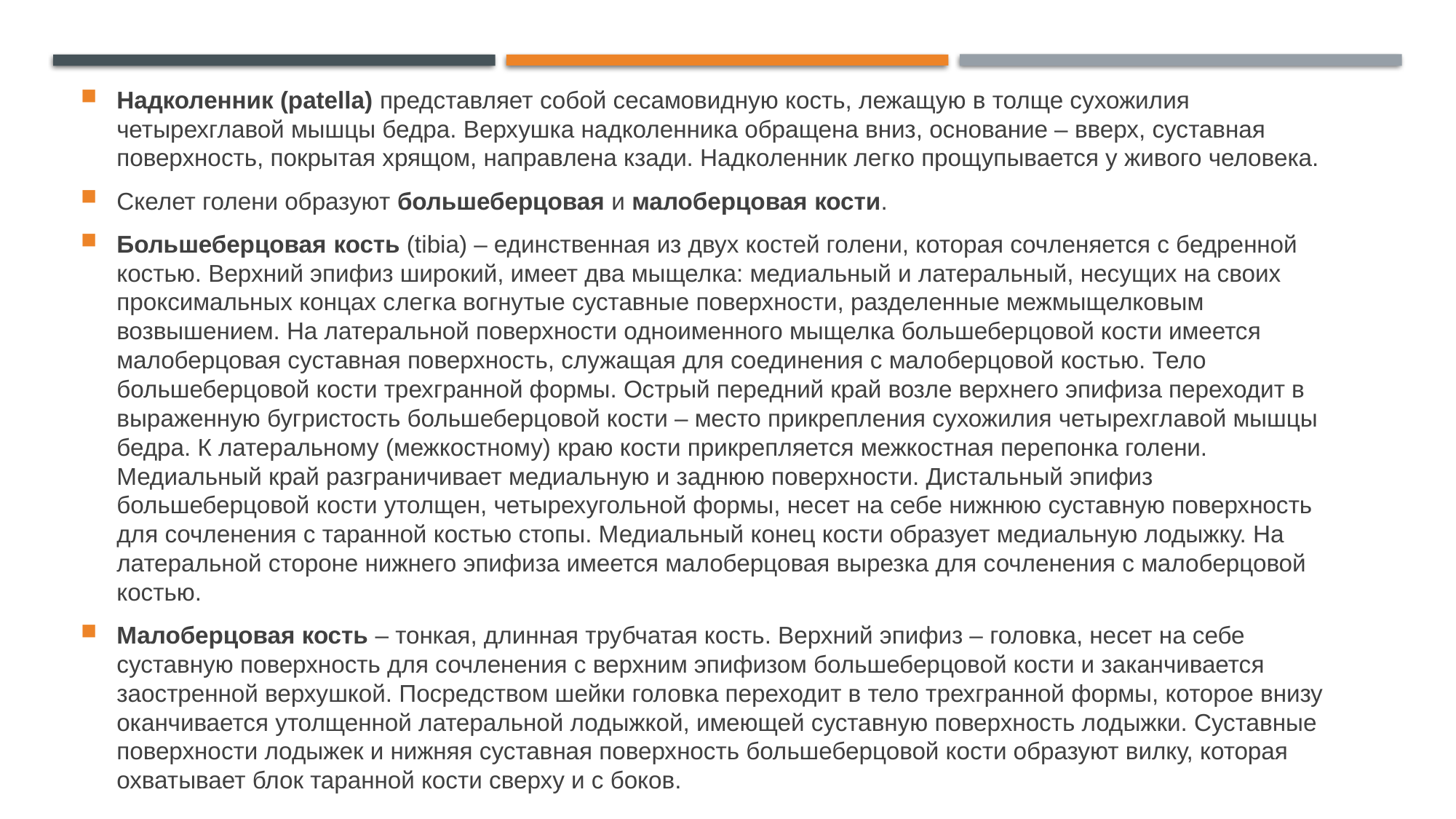

Надколенник (patella) представляет собой сесамовидную кость, лежащую в толще сухожилия четырехглавой мышцы бедра. Верхушка надколенника обращена вниз, основание – вверх, суставная поверхность, покрытая хрящом, направлена кзади. Надколенник легко прощупывается у живого человека.
Скелет голени образуют большеберцовая и малоберцовая кости.
Большеберцовая кость (tibia) – единственная из двух костей голени, которая сочленяется с бедренной костью. Верхний эпифиз широкий, имеет два мыщелка: медиальный и латеральный, несущих на своих проксимальных концах слегка вогнутые суставные поверхности, разделенные межмыщелковым возвышением. На латеральной поверхности одноименного мыщелка большеберцовой кости имеется малоберцовая суставная поверхность, служащая для соединения с малоберцовой костью. Тело большеберцовой кости трехгранной формы. Острый передний край возле верхнего эпифиза переходит в выраженную бугристость большеберцовой кости – место прикрепления сухожилия четырехглавой мышцы бедра. К латеральному (межкостному) краю кости прикрепляется межкостная перепонка голени. Медиальный край разграничивает медиальную и заднюю поверхности. Дистальный эпифиз большеберцовой кости утолщен, четырехугольной формы, несет на себе нижнюю суставную поверхность для сочленения с таранной костью стопы. Медиальный конец кости образует медиальную лодыжку. На латеральной стороне нижнего эпифиза имеется малоберцовая вырезка для сочленения с малоберцовой костью.
Малоберцовая кость – тонкая, длинная трубчатая кость. Верхний эпифиз – головка, несет на себе суставную поверхность для сочленения с верхним эпифизом большеберцовой кости и заканчивается заостренной верхушкой. Посредством шейки головка переходит в тело трехгранной формы, которое внизу оканчивается утолщенной латеральной лодыжкой, имеющей суставную поверхность лодыжки. Суставные поверхности лодыжек и нижняя суставная поверхность большеберцовой кости образуют вилку, которая охватывает блок таранной кости сверху и с боков.